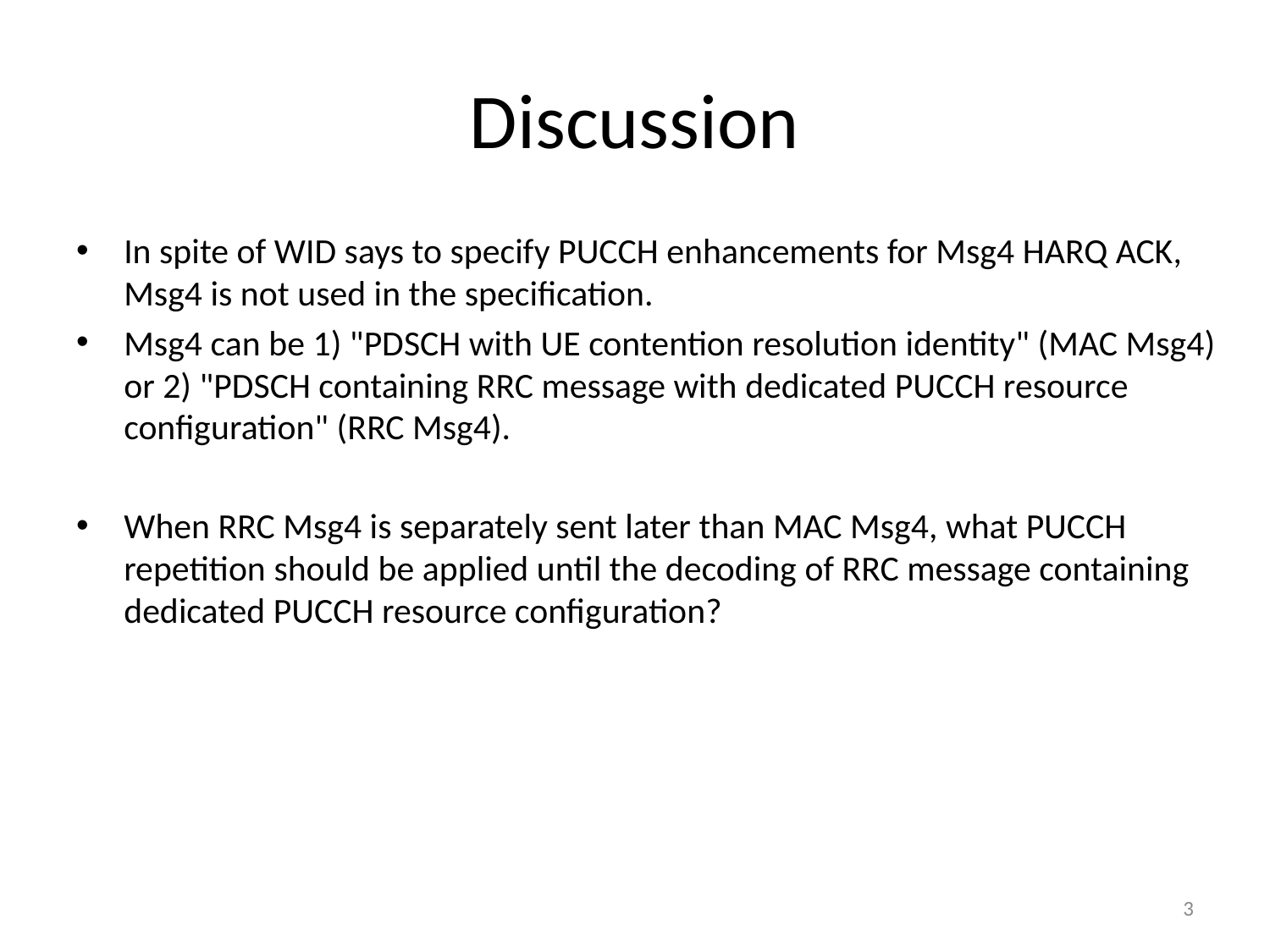

# Discussion
In spite of WID says to specify PUCCH enhancements for Msg4 HARQ ACK, Msg4 is not used in the specification.
Msg4 can be 1) "PDSCH with UE contention resolution identity" (MAC Msg4) or 2) "PDSCH containing RRC message with dedicated PUCCH resource configuration" (RRC Msg4).

When RRC Msg4 is separately sent later than MAC Msg4, what PUCCH repetition should be applied until the decoding of RRC message containing  dedicated PUCCH resource configuration?
3